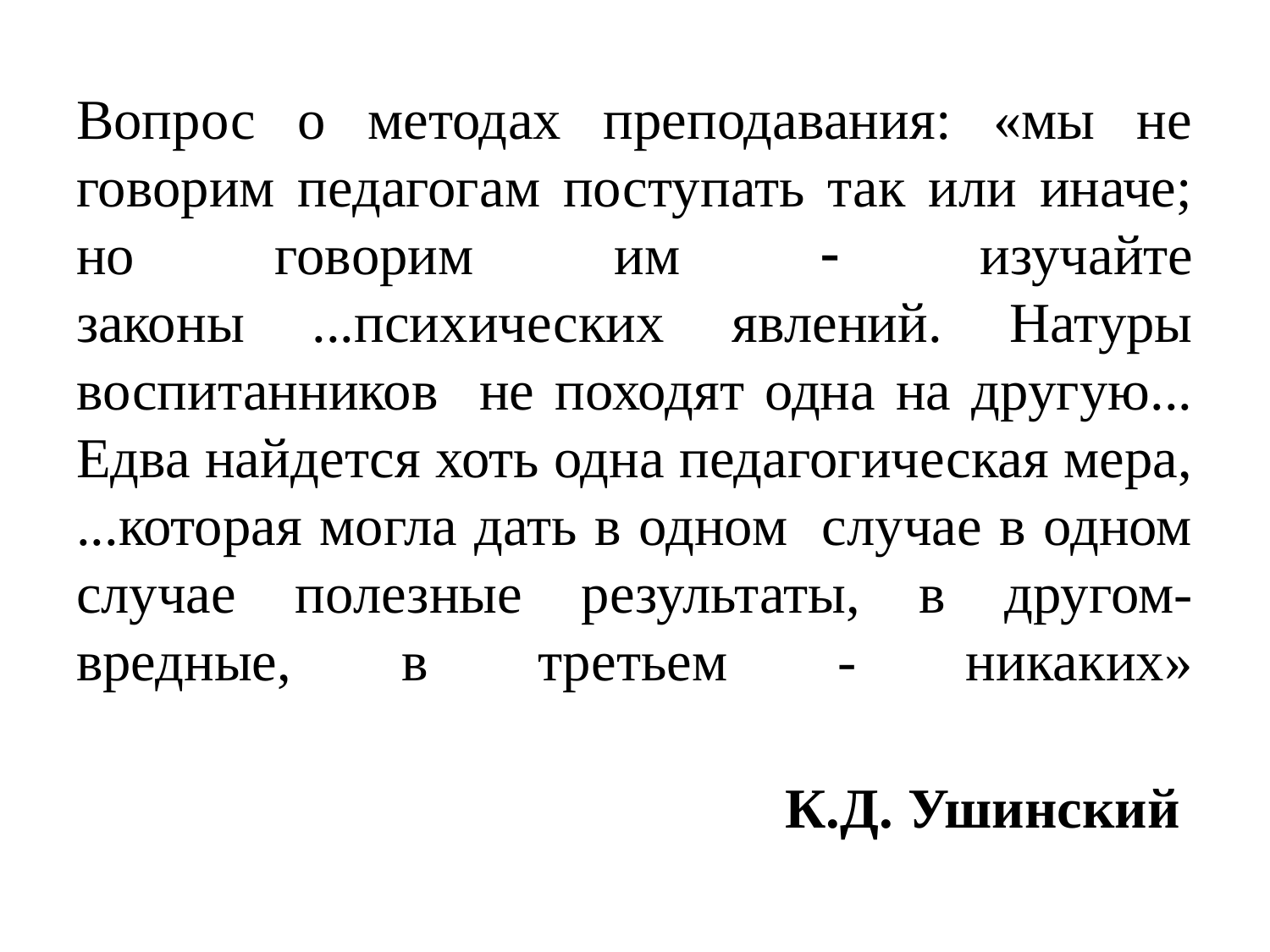

Вопрос о методах преподавания: «мы не говорим педагогам поступать так или иначе; но говорим им − изучайте законы ...психических явлений. Натуры воспитанников  не походят одна на другую... Едва найдется хоть одна педагогическая мера, ...которая могла дать в одном  случае в одном случае полезные результаты, в другом-вредные, в третьем - никаких»
                                                  К.Д. Ушинский